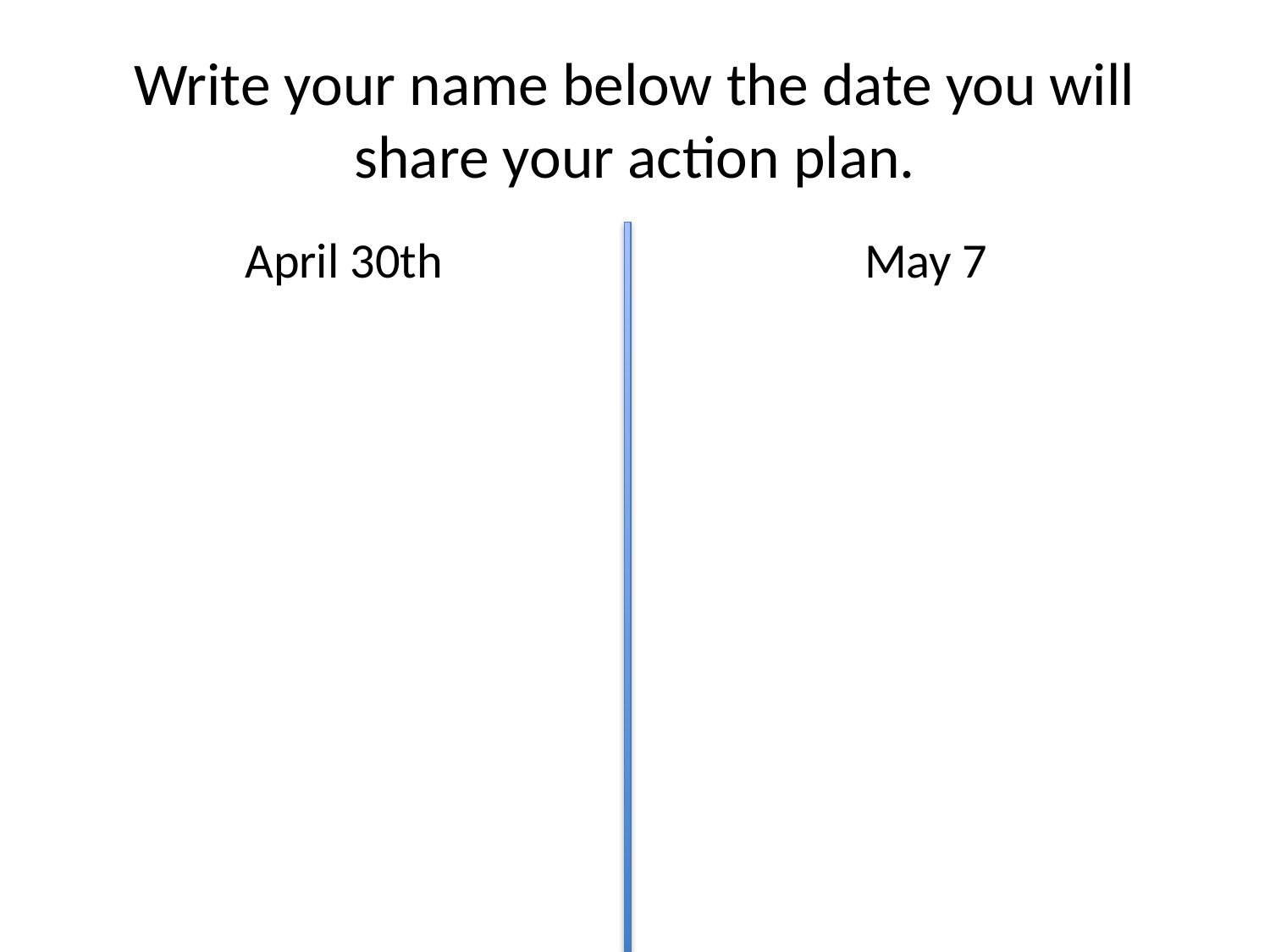

# Write your name below the date you will share your action plan.
April 30th

May 7